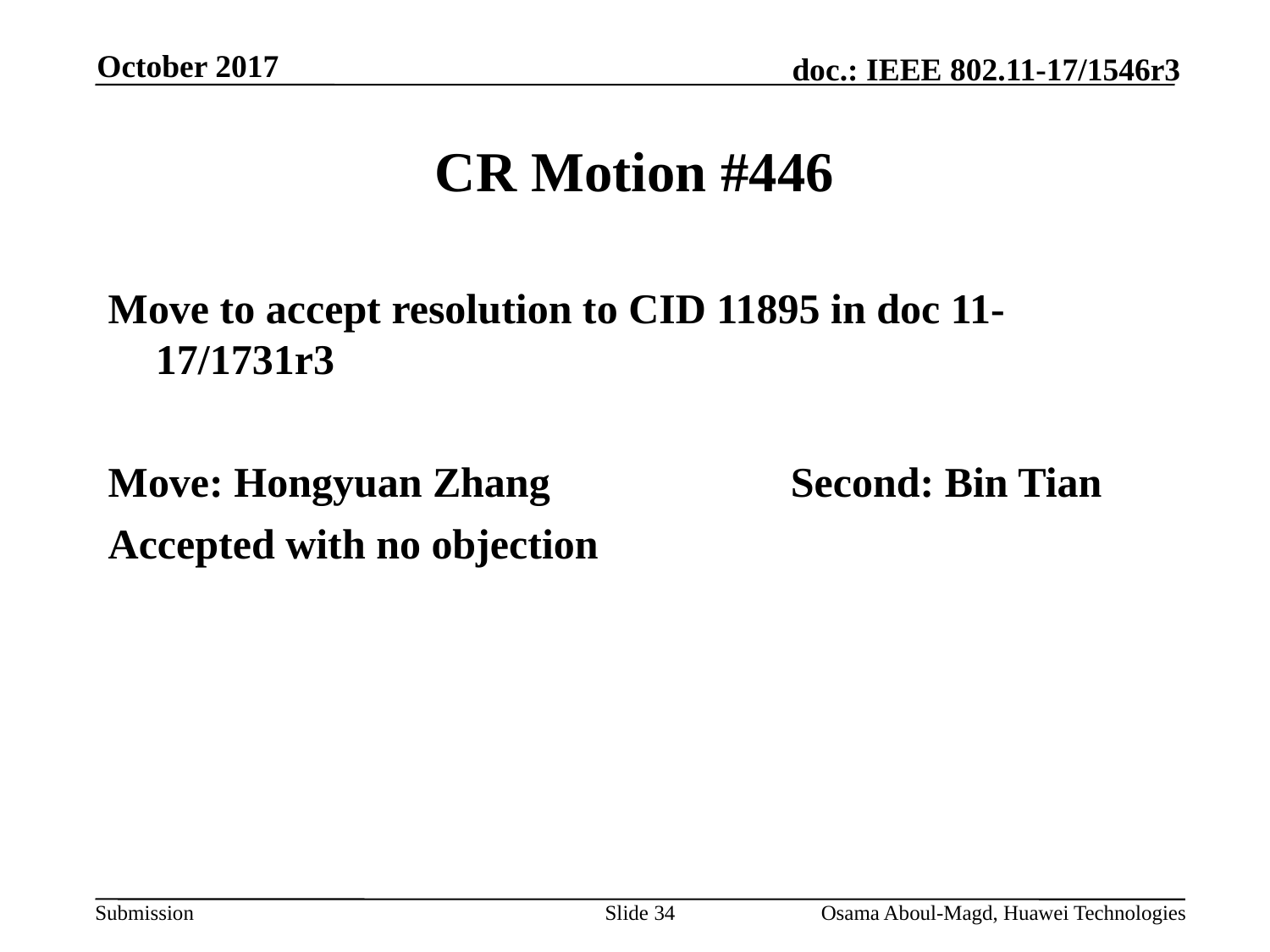

October 2017
# CR Motion #446
Move to accept resolution to CID 11895 in doc 11-17/1731r3

Move: Hongyuan Zhang 		Second: Bin Tian
Accepted with no objection
Slide 34
Osama Aboul-Magd, Huawei Technologies